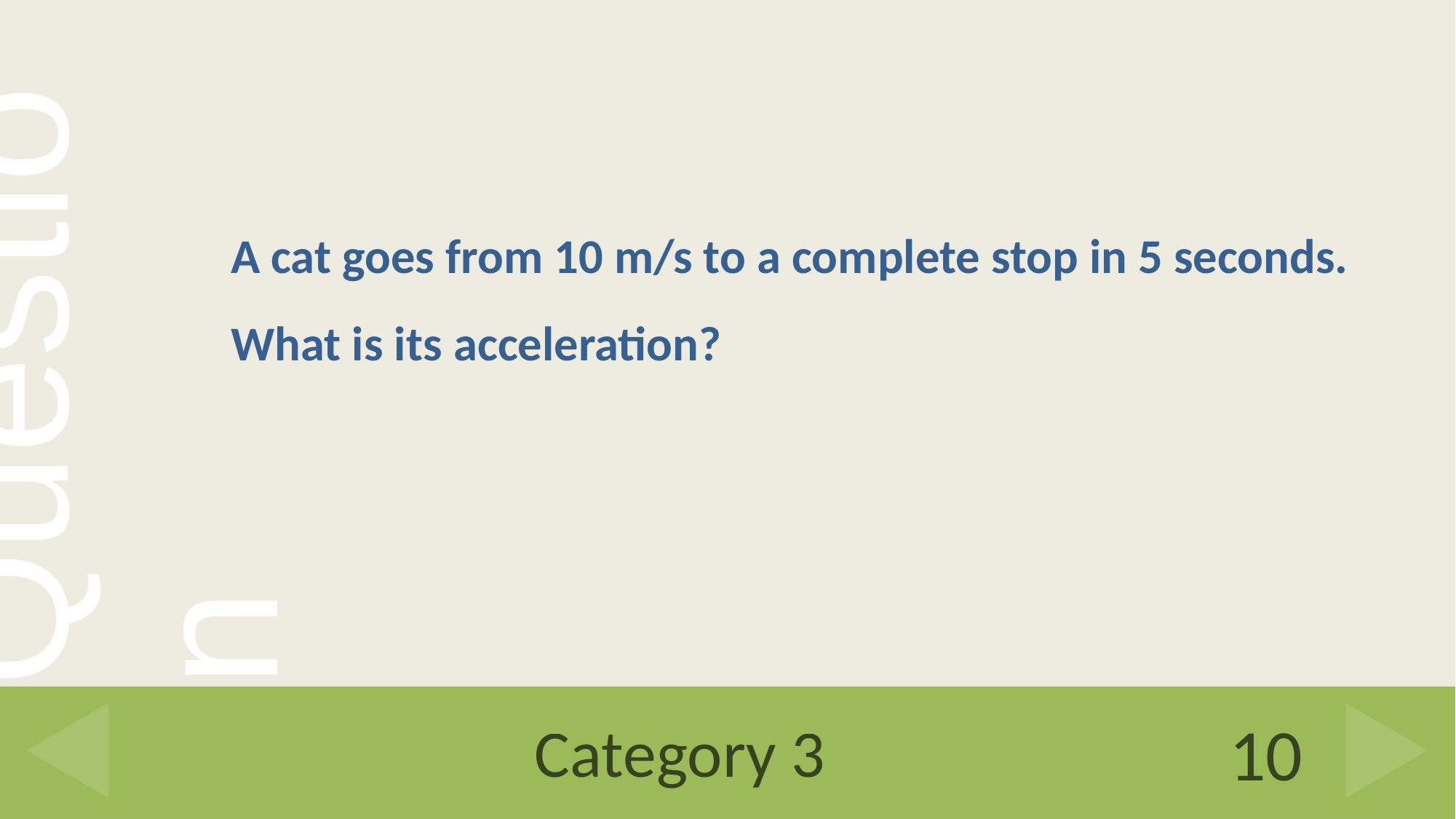

A cat goes from 10 m/s to a complete stop in 5 seconds. What is its acceleration?

# Category 3
10